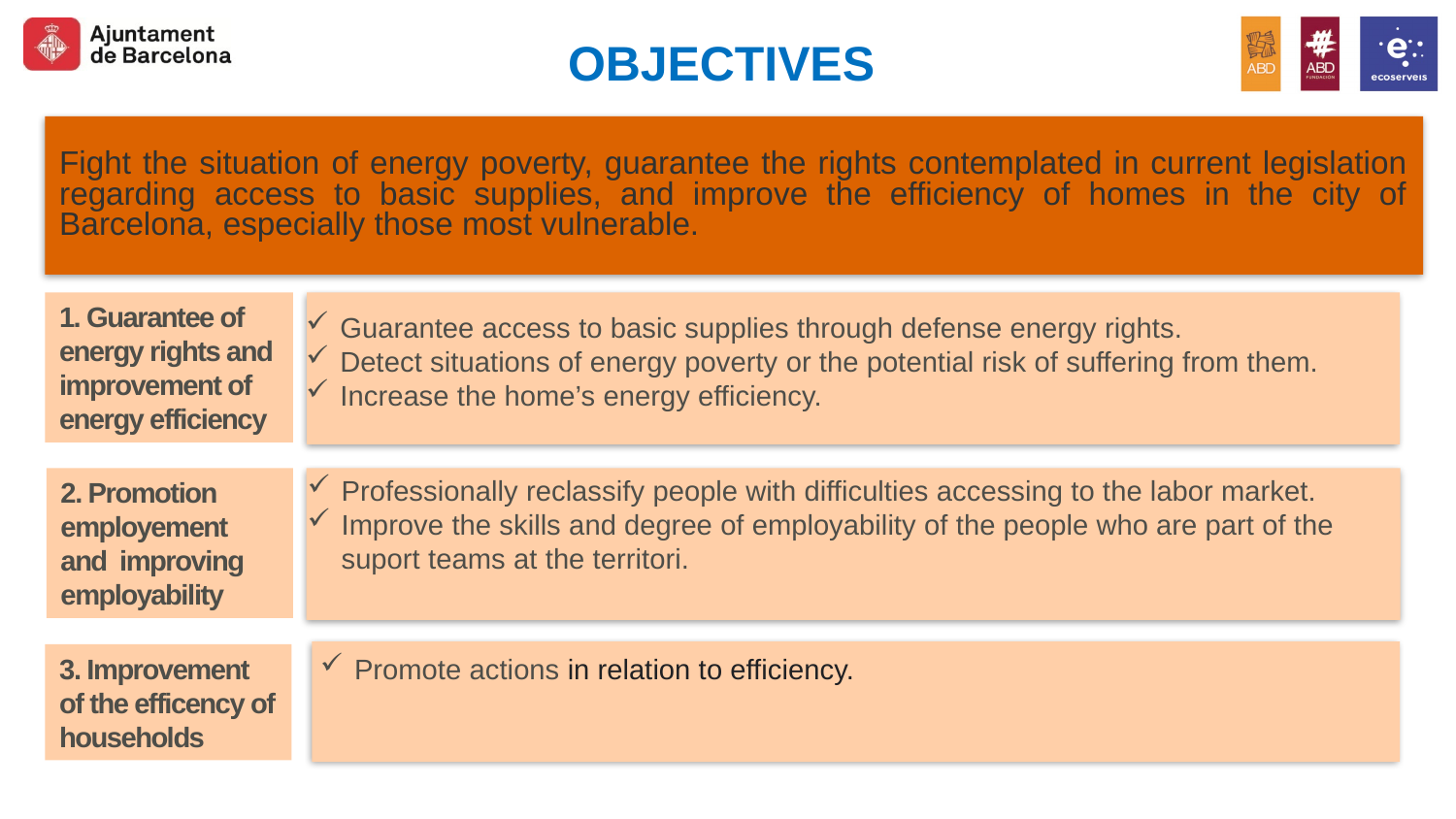

Objectives
Fight the situation of energy poverty, guarantee the rights contemplated in current legislation regarding access to basic supplies, and improve the efficiency of homes in the city of Barcelona, ​​especially those most vulnerable.
1. Guarantee of energy rights and improvement of energy efficiency

Guarantee access to basic supplies through defense energy rights.
Detect situations of energy poverty or the potential risk of suffering from them.
Increase the home’s energy efficiency.
Professionally reclassify people with difficulties accessing to the labor market.
Improve the skills and degree of employability of the people who are part of the suport teams at the territori.
2. Promotion employement and  improving employability

Promote actions in relation to efficiency.

3. Improvement of the efficency of households